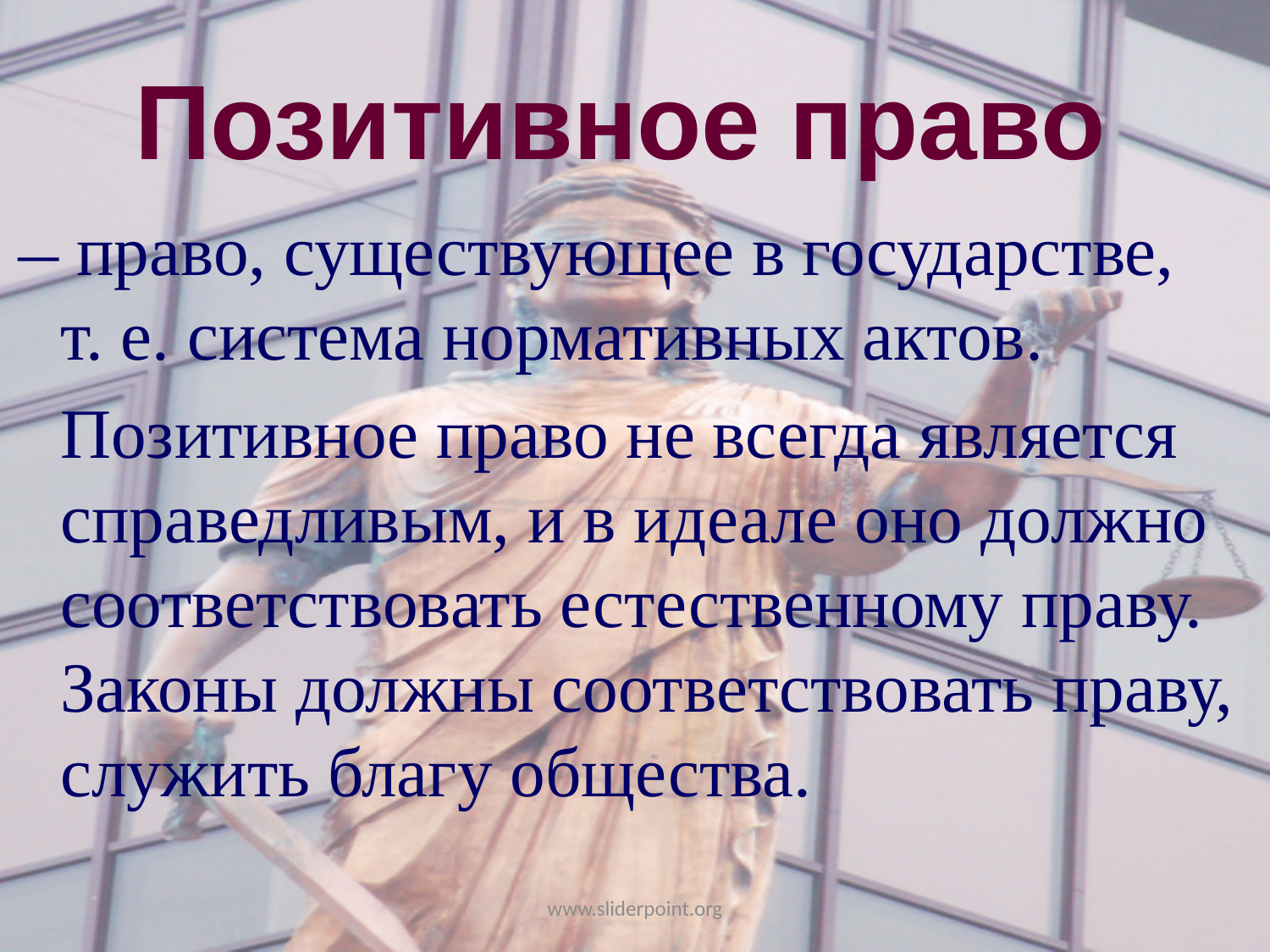

# Позитивное право
— право, существующее в государстве,   т. е. система нормативных актов.
	Позитивное право не всегда является справедливым, и в идеале оно должно соответствовать естественному праву. Законы должны соответствовать праву, служить благу общества.

www.sliderpoint.org